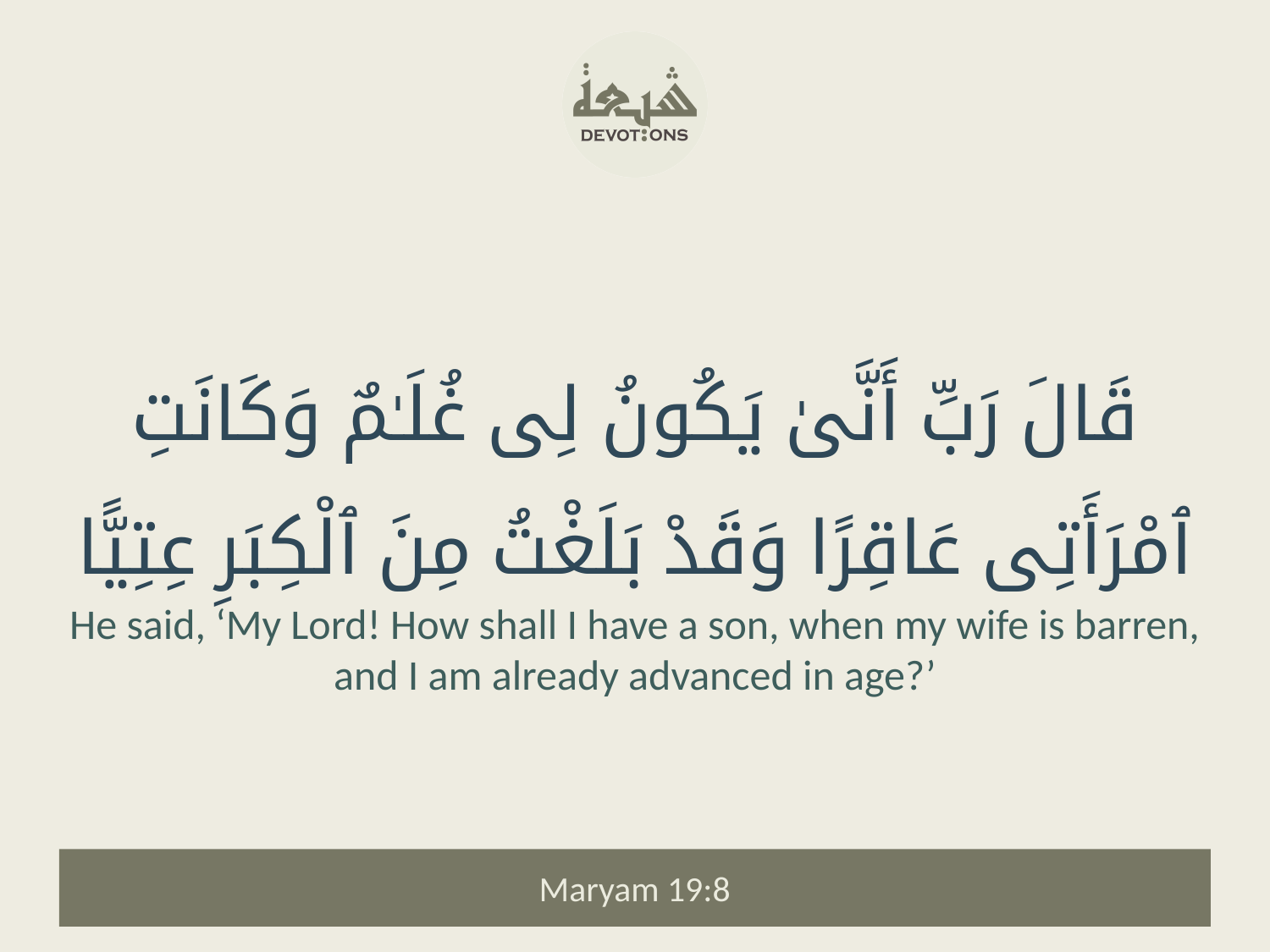

قَالَ رَبِّ أَنَّىٰ يَكُونُ لِى غُلَـٰمٌ وَكَانَتِ ٱمْرَأَتِى عَاقِرًا وَقَدْ بَلَغْتُ مِنَ ٱلْكِبَرِ عِتِيًّا
He said, ‘My Lord! How shall I have a son, when my wife is barren, and I am already advanced in age?’
Maryam 19:8